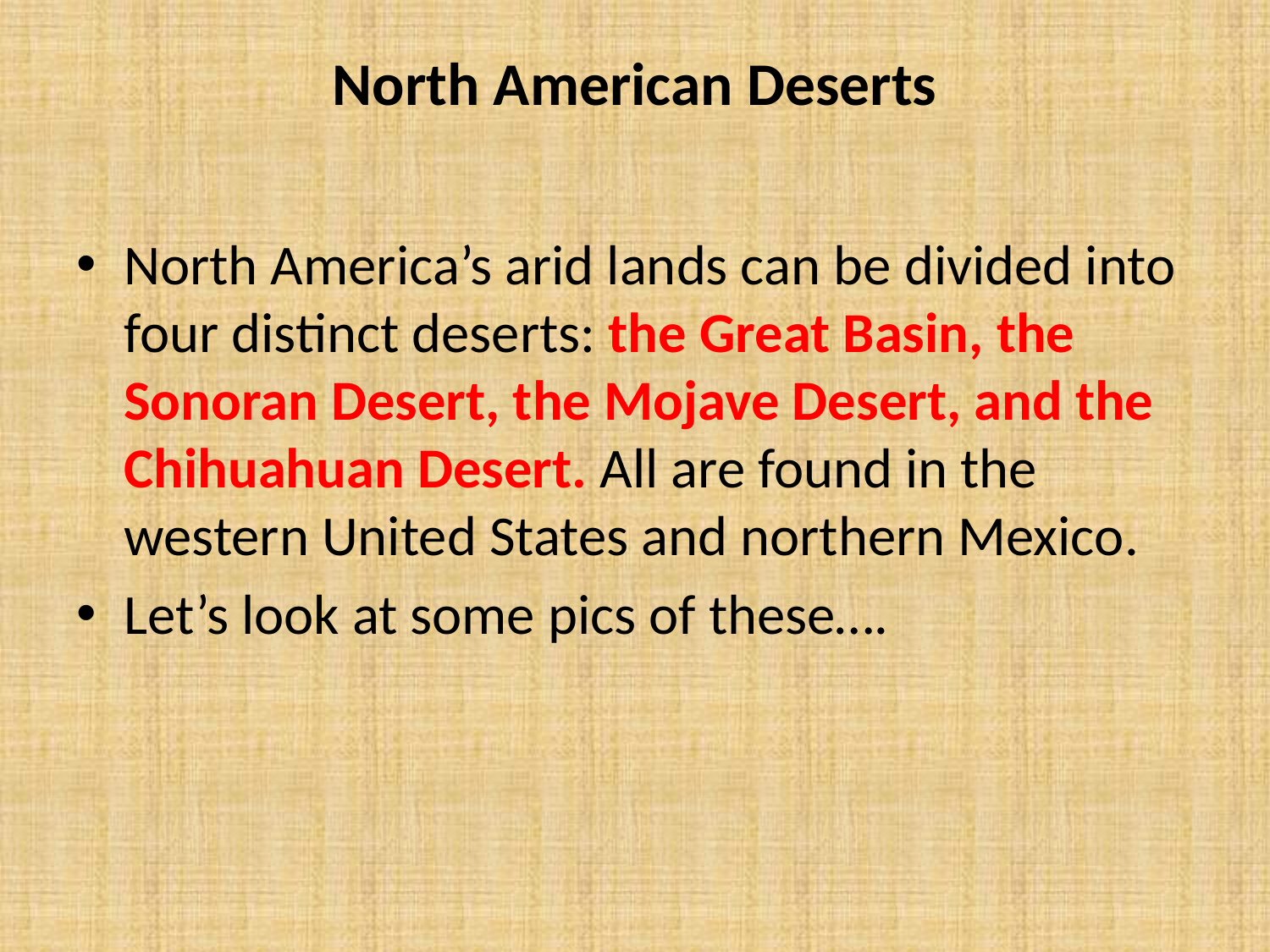

# North American Deserts
North America’s arid lands can be divided into four distinct deserts: the Great Basin, the Sonoran Desert, the Mojave Desert, and the Chihuahuan Desert. All are found in the western United States and northern Mexico.
Let’s look at some pics of these….